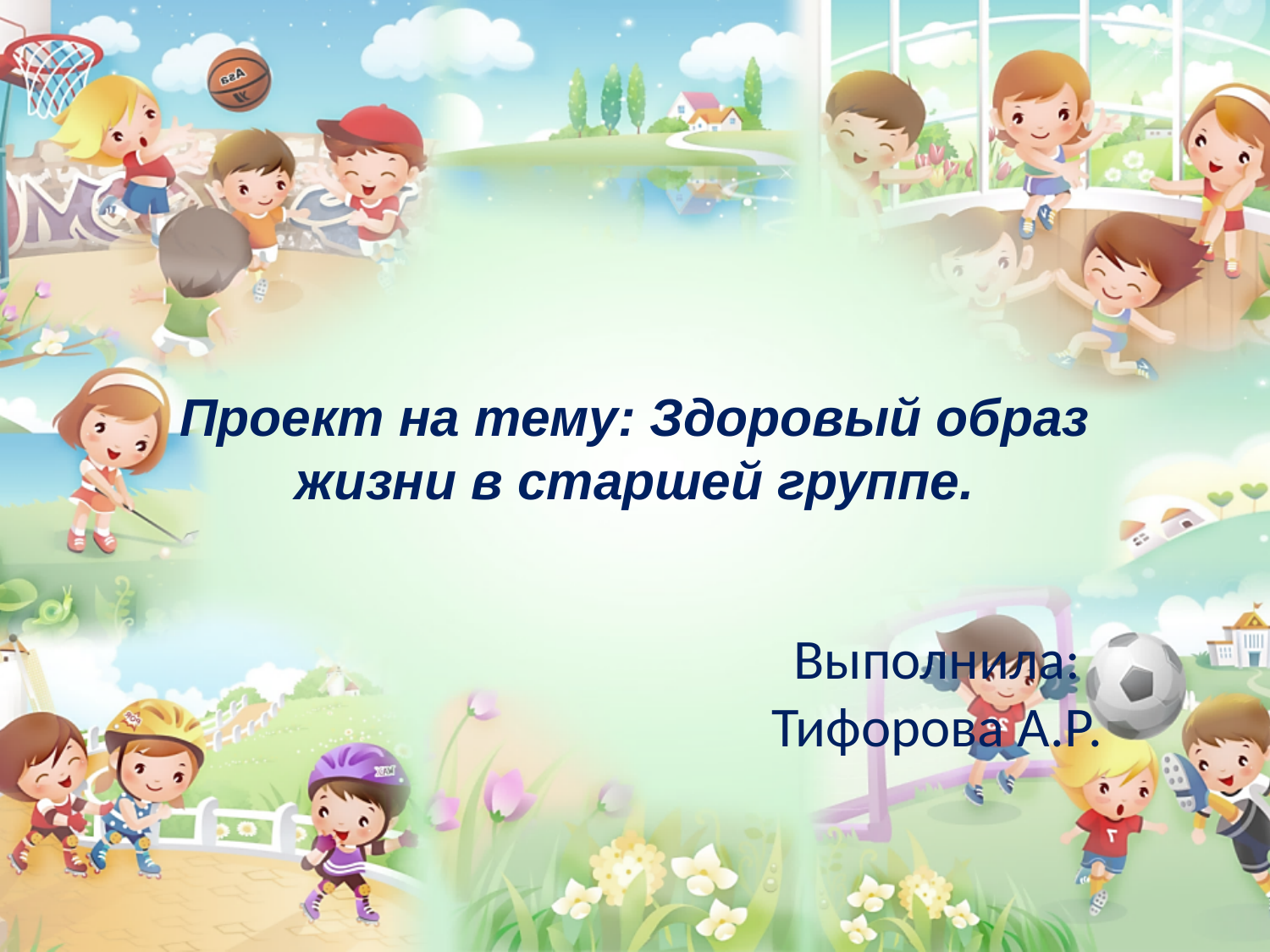

# Проект на тему: Здоровый образ жизни в старшей группе.
Выполнила: Тифорова А.Р.